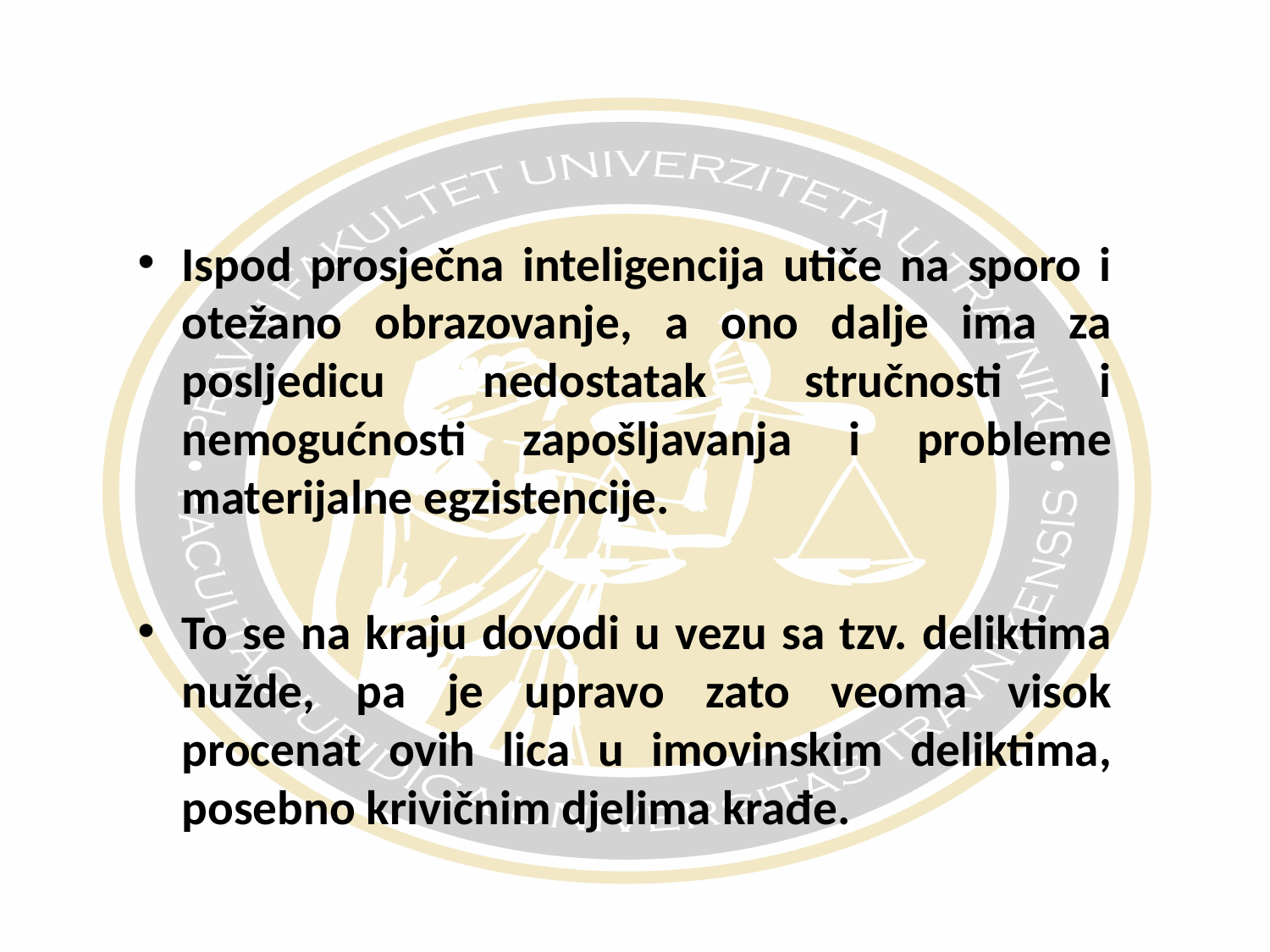

#
Ispod prosječna inteligencija utiče na sporo i otežano obrazovanje, a ono dalje ima za posljedicu nedostatak stručnosti i nemogućnosti zapošljavanja i probleme materijalne egzistencije.

To se na kraju dovodi u vezu sa tzv. deliktima nužde, pa je upravo zato veoma visok procenat ovih lica u imovinskim deliktima, posebno krivičnim djelima krađe.